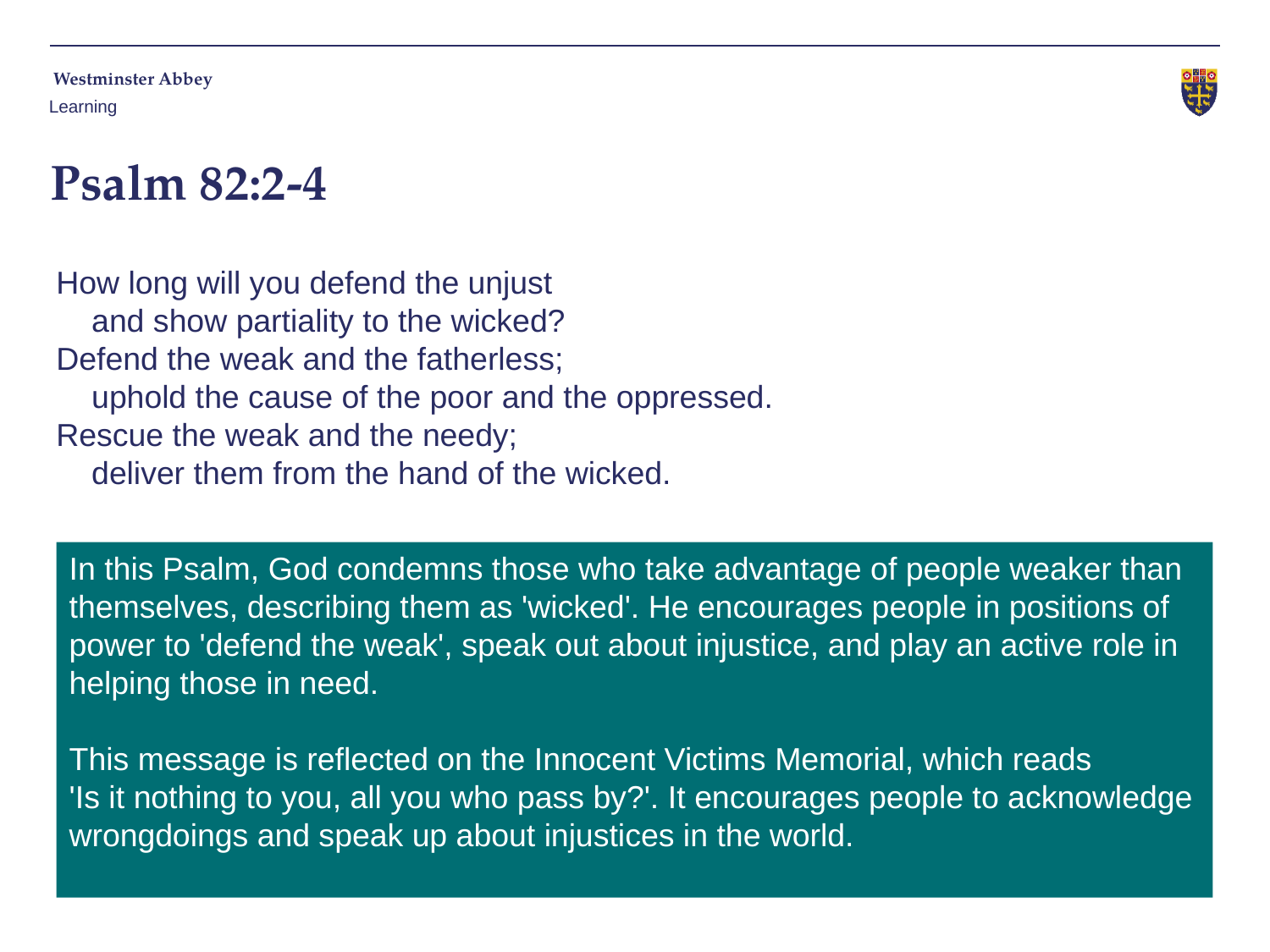

Learning
Psalm 82:2-4

How long will you defend the unjust
    and show partiality to the wicked?
Defend the weak and the fatherless;
    uphold the cause of the poor and the oppressed.
Rescue the weak and the needy;
    deliver them from the hand of the wicked.

In this Psalm, God condemns those who take advantage of people weaker than themselves, describing them as 'wicked'. He encourages people in positions of power to 'defend the weak', speak out about injustice, and play an active role in helping those in need.
This message is reflected on the Innocent Victims Memorial, which reads
'Is it nothing to you, all you who pass by?'. It encourages people to acknowledge wrongdoings and speak up about injustices in the world.